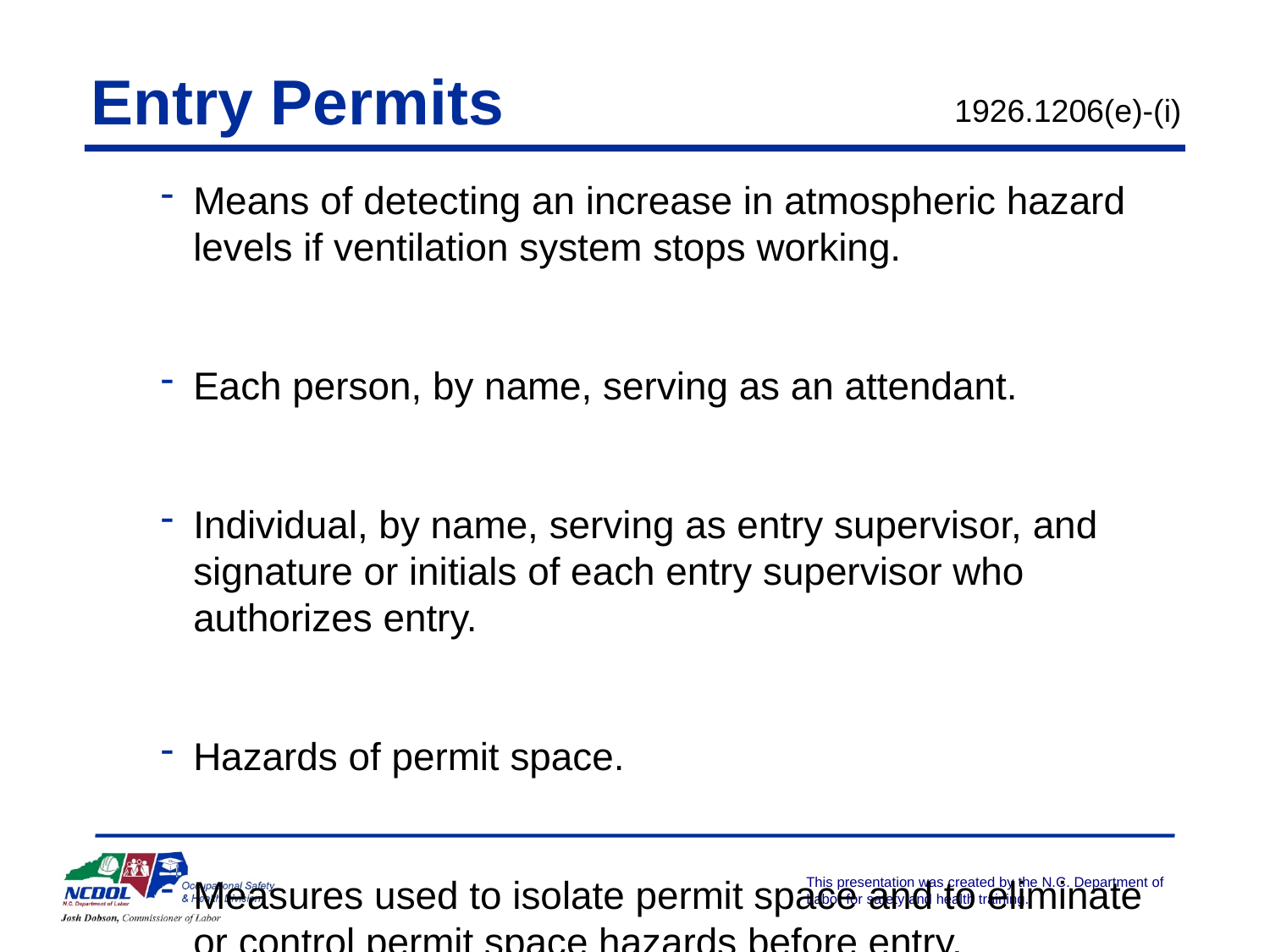

# Entry Permits
1926.1206(e)-(i)

Means of detecting an increase in atmospheric hazard levels if ventilation system stops working.

Each person, by name, serving as an attendant.

Individual, by name, serving as entry supervisor, and signature or initials of each entry supervisor who authorizes entry.

Hazards of permit space.

Measures used to isolate permit space and to eliminate or control permit space hazards before entry.